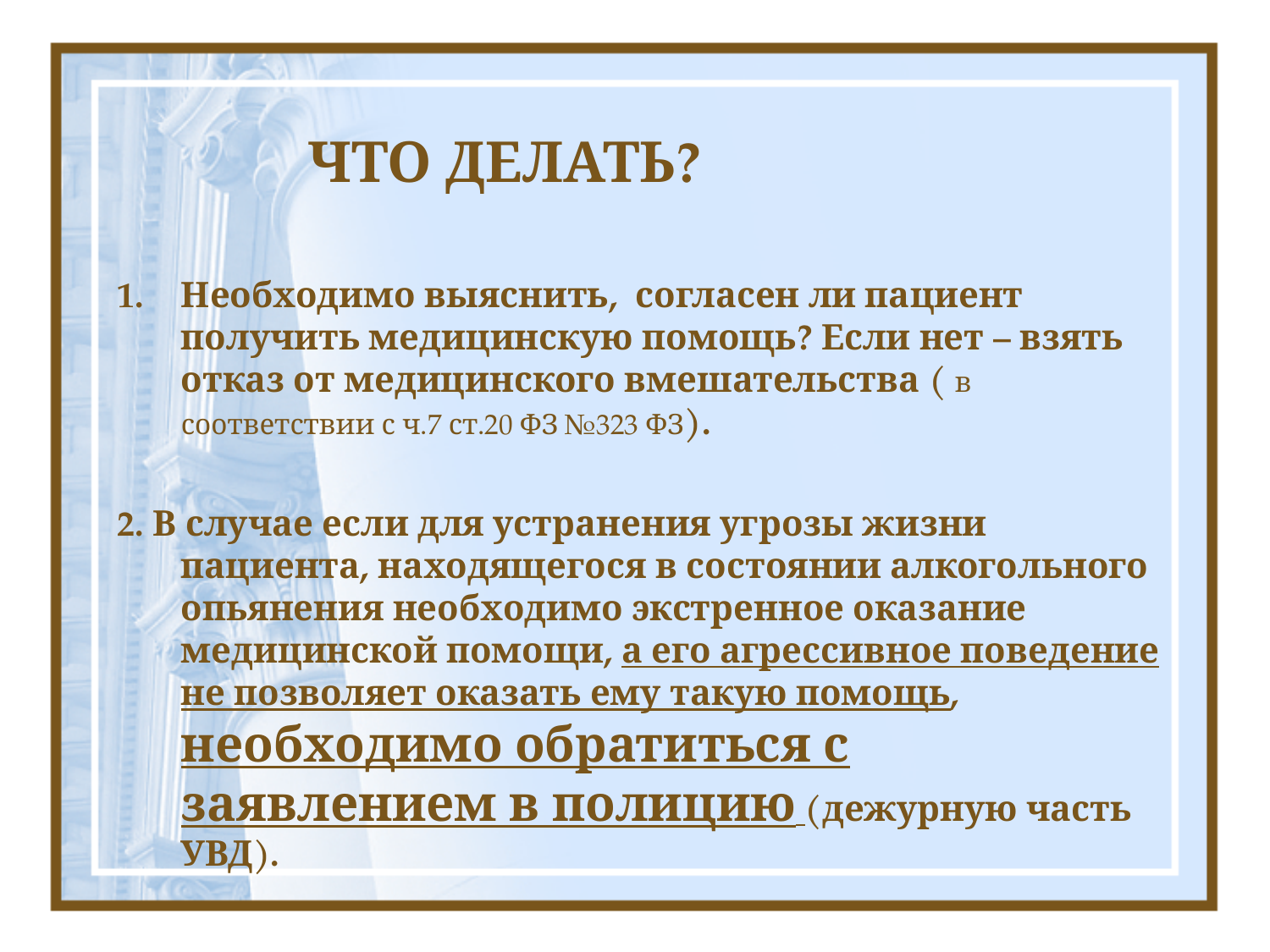

# ЧТО ДЕЛАТЬ?
Необходимо выяснить,  согласен ли пациент получить медицинскую помощь? Если нет – взять отказ от медицинского вмешательства ( в соответствии с ч.7 ст.20 ФЗ №323 ФЗ).

2. В случае если для устранения угрозы жизни пациента, находящегося в состоянии алкогольного опьянения необходимо экстренное оказание медицинской помощи, а его агрессивное поведение не позволяет оказать ему такую помощь, необходимо обратиться с заявлением в полицию (дежурную часть УВД).